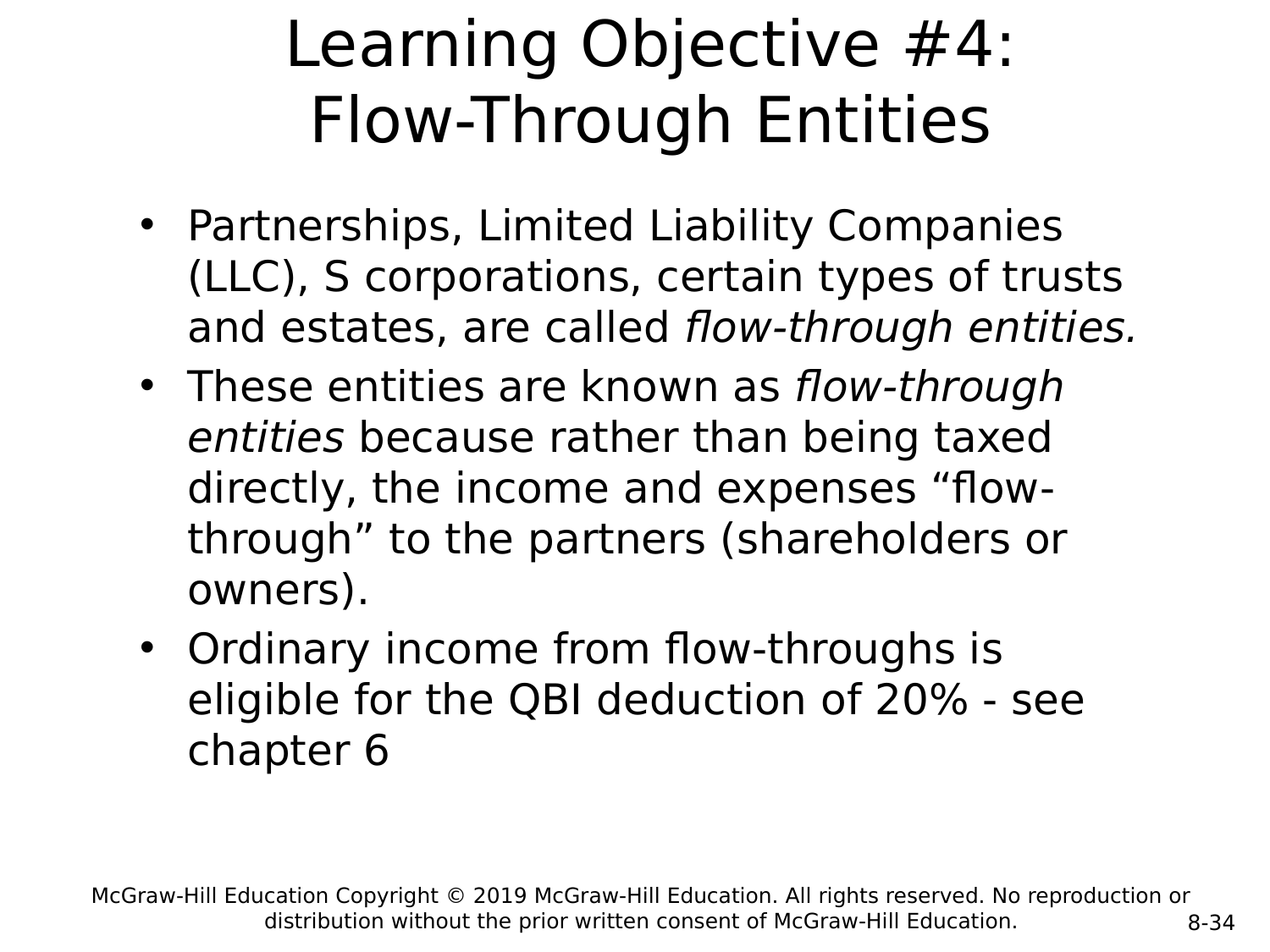

# Learning Objective #4: Flow-Through Entities
Partnerships, Limited Liability Companies (LLC), S corporations, certain types of trusts and estates, are called flow-through entities.
These entities are known as flow-through entities because rather than being taxed directly, the income and expenses “flow-through” to the partners (shareholders or owners).
Ordinary income from flow-throughs is eligible for the QBI deduction of 20% - see chapter 6
McGraw-Hill Education Copyright © 2019 McGraw-Hill Education. All rights reserved. No reproduction or distribution without the prior written consent of McGraw-Hill Education.
8-34